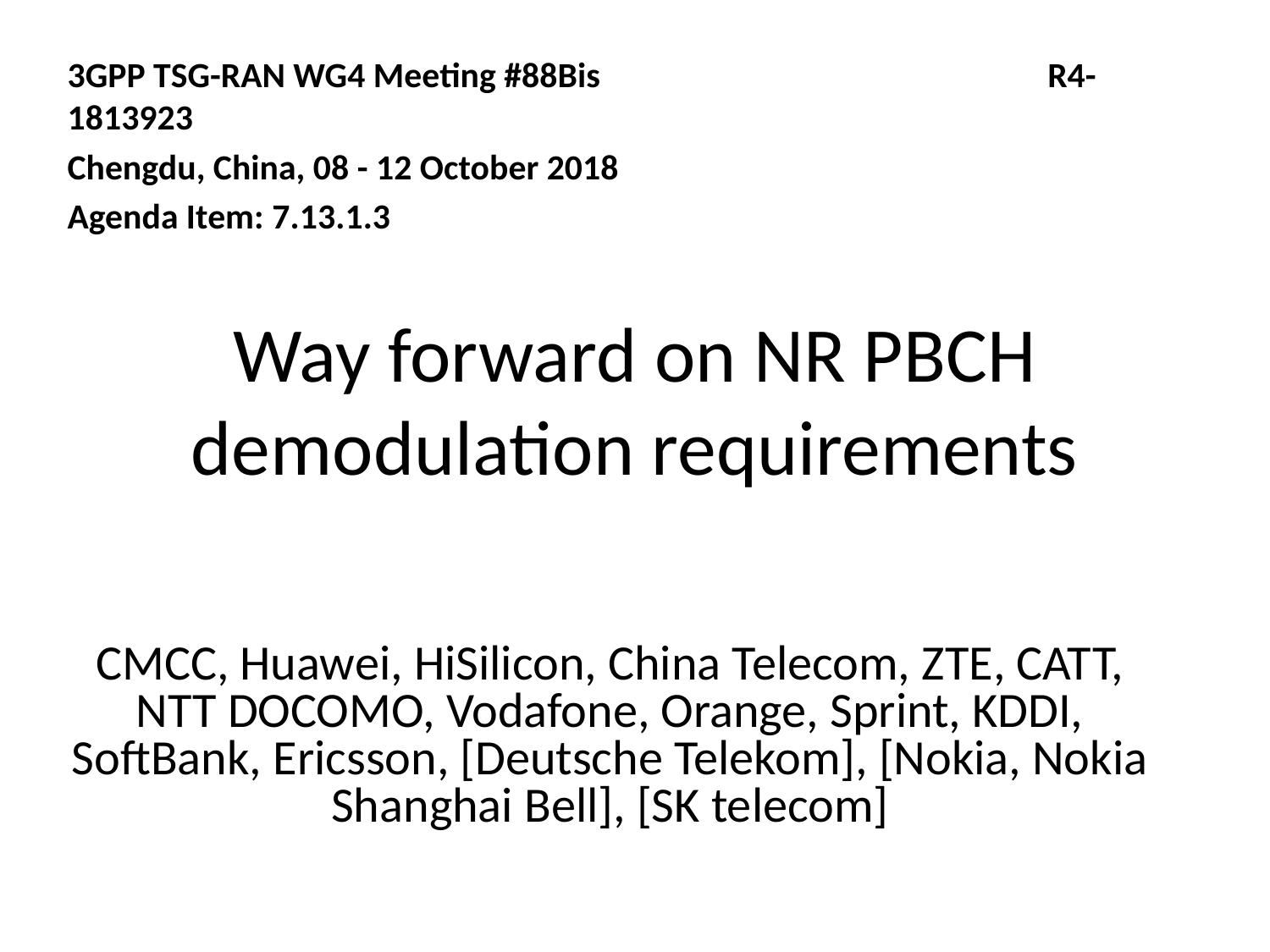

3GPP TSG-RAN WG4 Meeting #88Bis	                                           R4-1813923
Chengdu, China, 08 - 12 October 2018
Agenda Item: 7.13.1.3
# Way forward on NR PBCH demodulation requirements
CMCC, Huawei, HiSilicon, China Telecom, ZTE, CATT, NTT DOCOMO, Vodafone, Orange, Sprint, KDDI, SoftBank, Ericsson, [Deutsche Telekom], [Nokia, Nokia Shanghai Bell], [SK telecom]